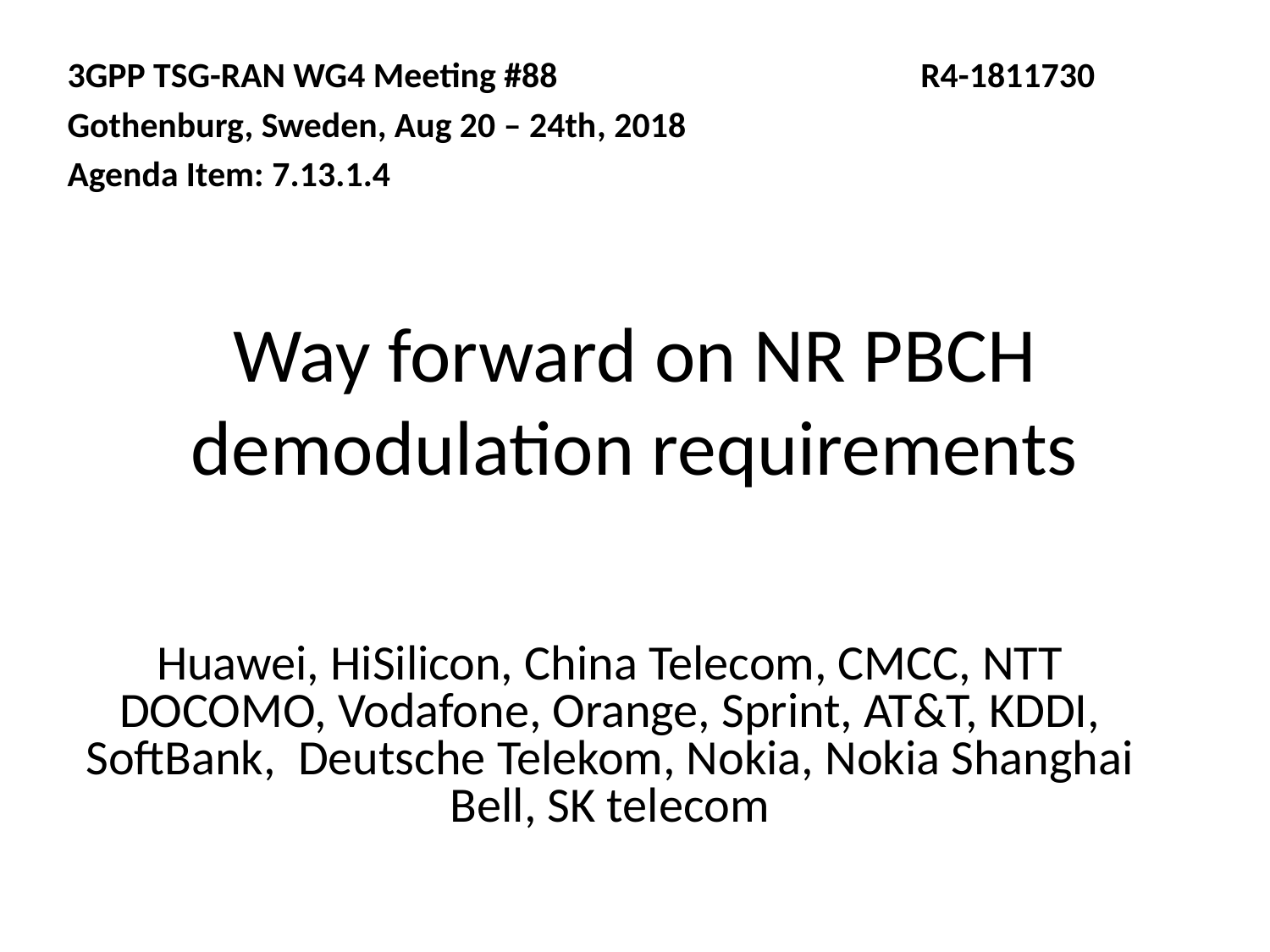

3GPP TSG-RAN WG4 Meeting #88	                                           R4-1811730
Gothenburg, Sweden, Aug 20 – 24th, 2018
Agenda Item: 7.13.1.4
# Way forward on NR PBCH demodulation requirements
Huawei, HiSilicon, China Telecom, CMCC, NTT DOCOMO, Vodafone, Orange, Sprint, AT&T, KDDI, SoftBank,  Deutsche Telekom, Nokia, Nokia Shanghai Bell, SK telecom